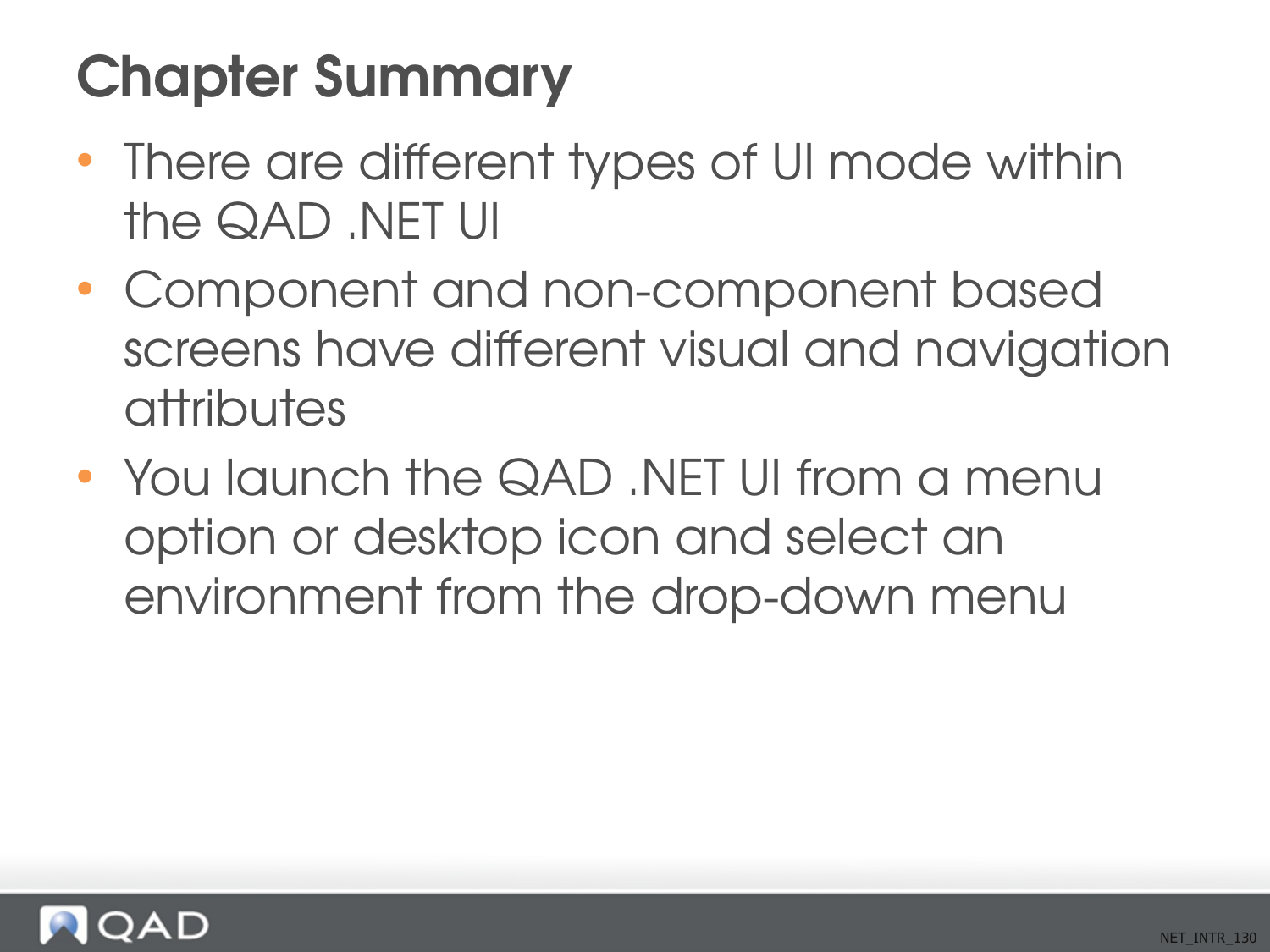

# Chapter Summary
There are different types of UI mode within the QAD .NET UI
Component and non-component based screens have different visual and navigation attributes
You launch the QAD .NET UI from a menu option or desktop icon and select an environment from the drop-down menu

NET_INTR_130